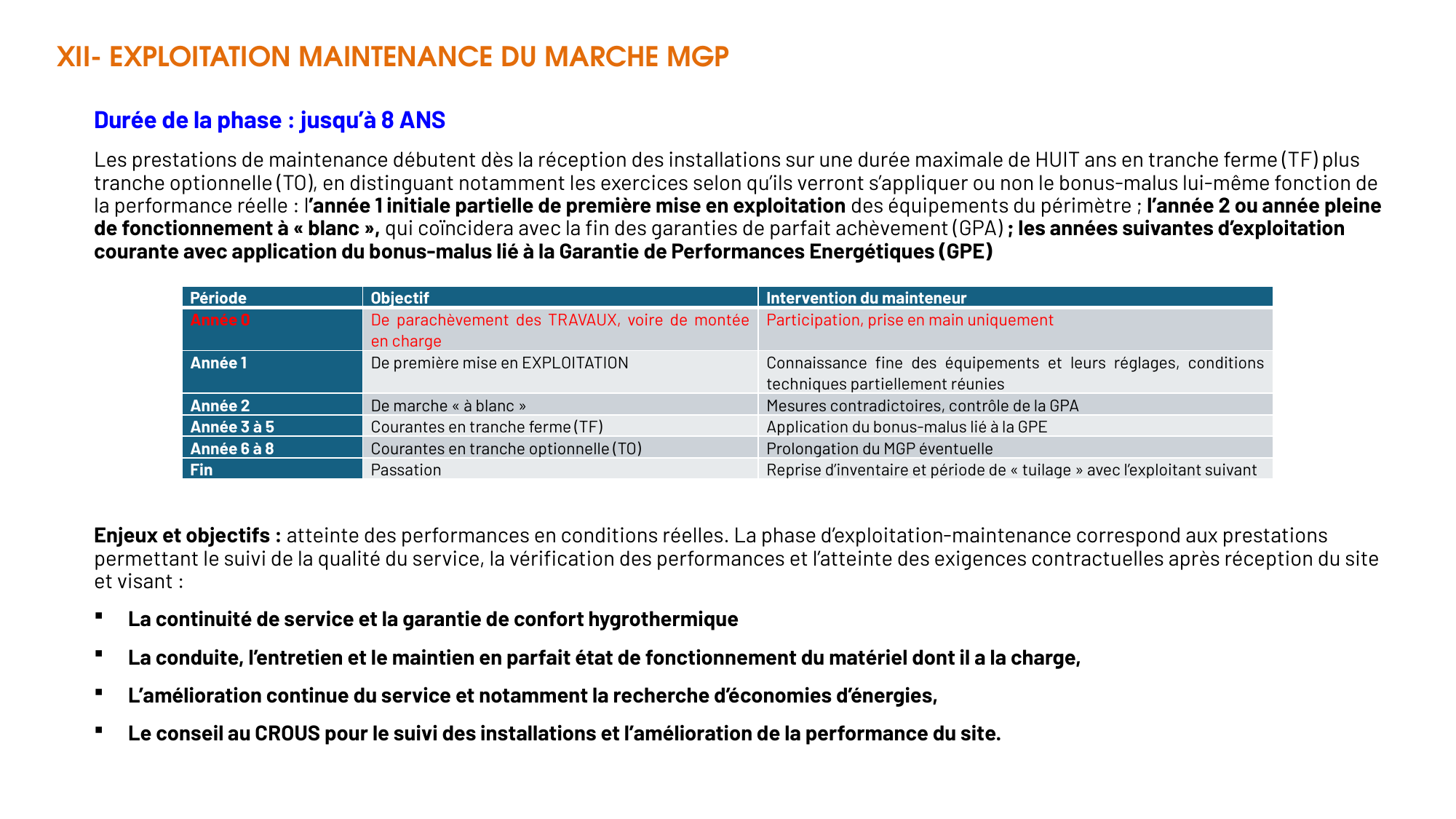

XII- EXPLOITATION MAINTENANCE DU MARCHE MGP
Durée de la phase : jusqu’à 8 ANS
Les prestations de maintenance débutent dès la réception des installations sur une durée maximale de HUIT ans en tranche ferme (TF) plus tranche optionnelle (TO), en distinguant notamment les exercices selon qu’ils verront s’appliquer ou non le bonus-malus lui-même fonction de la performance réelle : l’année 1 initiale partielle de première mise en exploitation des équipements du périmètre ; l’année 2 ou année pleine de fonctionnement à « blanc », qui coïncidera avec la fin des garanties de parfait achèvement (GPA) ; les années suivantes d’exploitation courante avec application du bonus-malus lié à la Garantie de Performances Energétiques (GPE)
| Période | Objectif | Intervention du mainteneur |
| --- | --- | --- |
| Année 0 | De parachèvement des TRAVAUX, voire de montée en charge | Participation, prise en main uniquement |
| Année 1 | De première mise en EXPLOITATION | Connaissance fine des équipements et leurs réglages, conditions techniques partiellement réunies |
| Année 2 | De marche « à blanc » | Mesures contradictoires, contrôle de la GPA |
| Année 3 à 5 | Courantes en tranche ferme (TF) | Application du bonus-malus lié à la GPE |
| Année 6 à 8 | Courantes en tranche optionnelle (TO) | Prolongation du MGP éventuelle |
| Fin | Passation | Reprise d’inventaire et période de « tuilage » avec l’exploitant suivant |
Enjeux et objectifs : atteinte des performances en conditions réelles. La phase d’exploitation-maintenance correspond aux prestations permettant le suivi de la qualité du service, la vérification des performances et l’atteinte des exigences contractuelles après réception du site et visant :
La continuité de service et la garantie de confort hygrothermique
La conduite, l’entretien et le maintien en parfait état de fonctionnement du matériel dont il a la charge,
L’amélioration continue du service et notamment la recherche d’économies d’énergies,
Le conseil au CROUS pour le suivi des installations et l’amélioration de la performance du site.